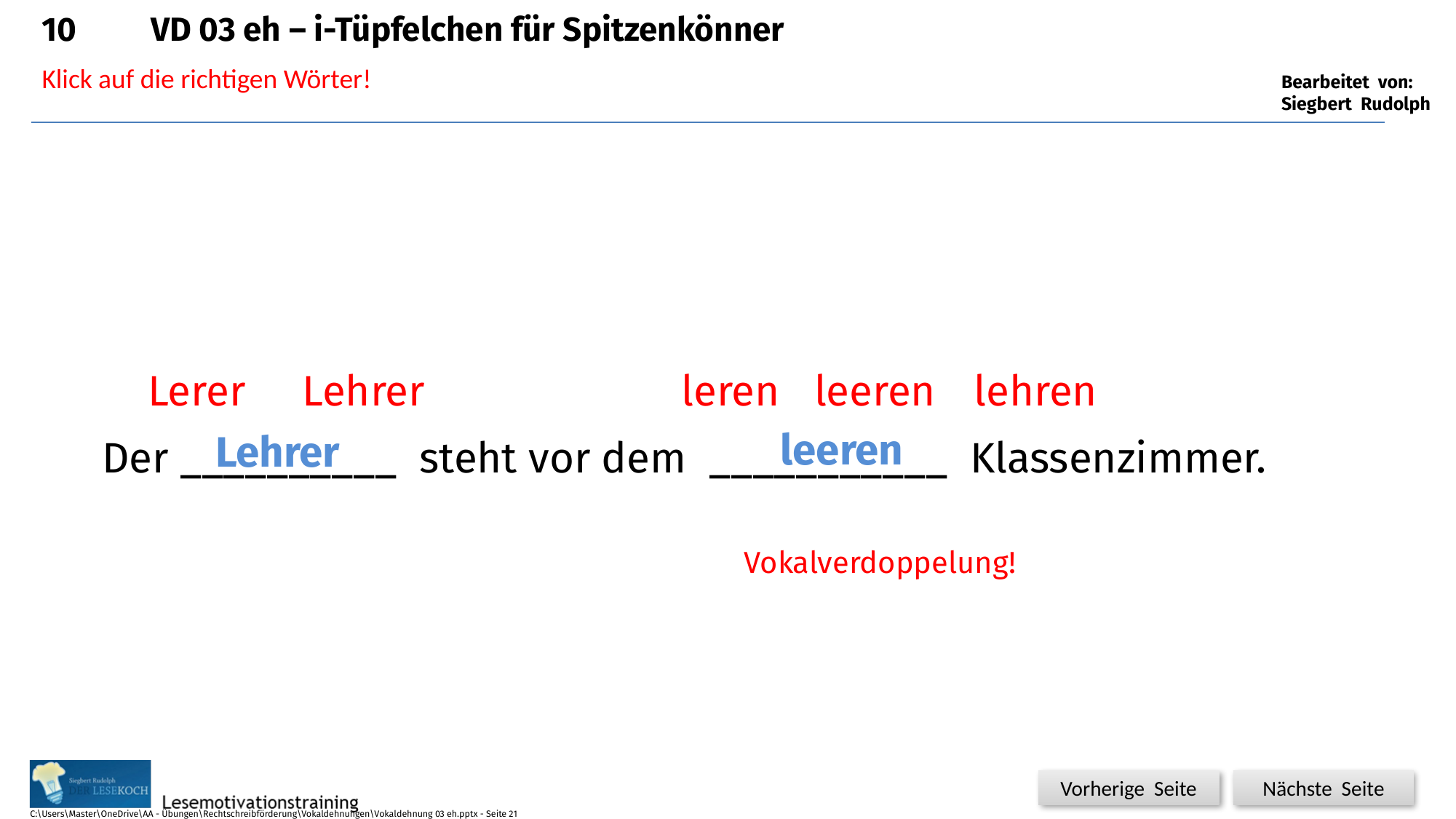

10	VD 03 eh – i-Tüpfelchen für Spitzenkönner
21
Klick auf die richtigen Wörter!
Lerer
Lehrer
leren
leeren
lehren
leeren
Lehrer
Der __________  steht vor dem  ___________  Klassenzimmer.
Vokalverdoppelung!
C:\Users\Master\OneDrive\AA - Übungen\Rechtschreibförderung\Vokaldehnungen\Vokaldehnung 03 eh.pptx - Seite 21